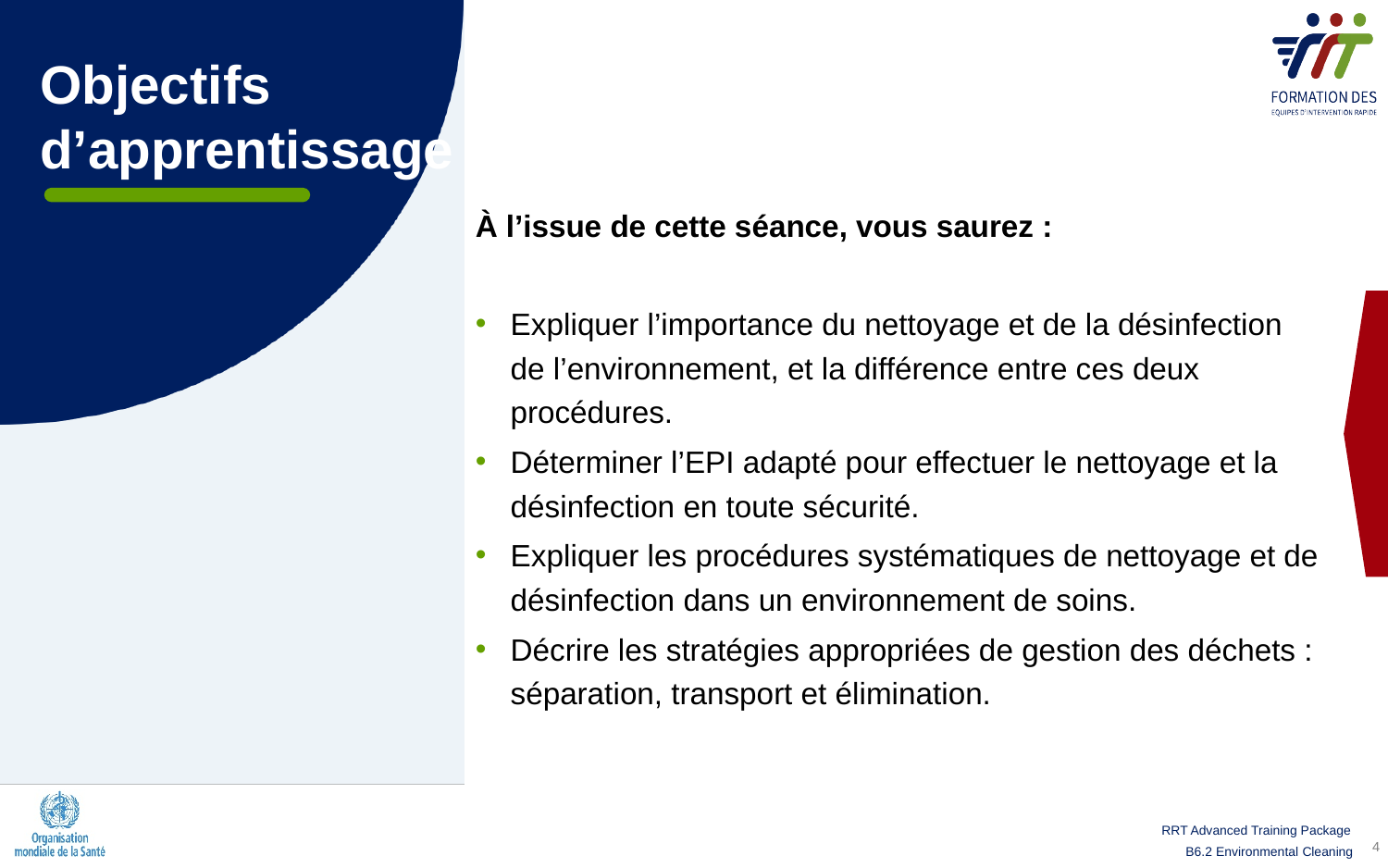

Objectifs d’apprentissage
À l’issue de cette séance, vous saurez :

Expliquer l’importance du nettoyage et de la désinfection de l’environnement, et la différence entre ces deux procédures.
Déterminer l’EPI adapté pour effectuer le nettoyage et la désinfection en toute sécurité.
Expliquer les procédures systématiques de nettoyage et de désinfection dans un environnement de soins.
Décrire les stratégies appropriées de gestion des déchets : séparation, transport et élimination.